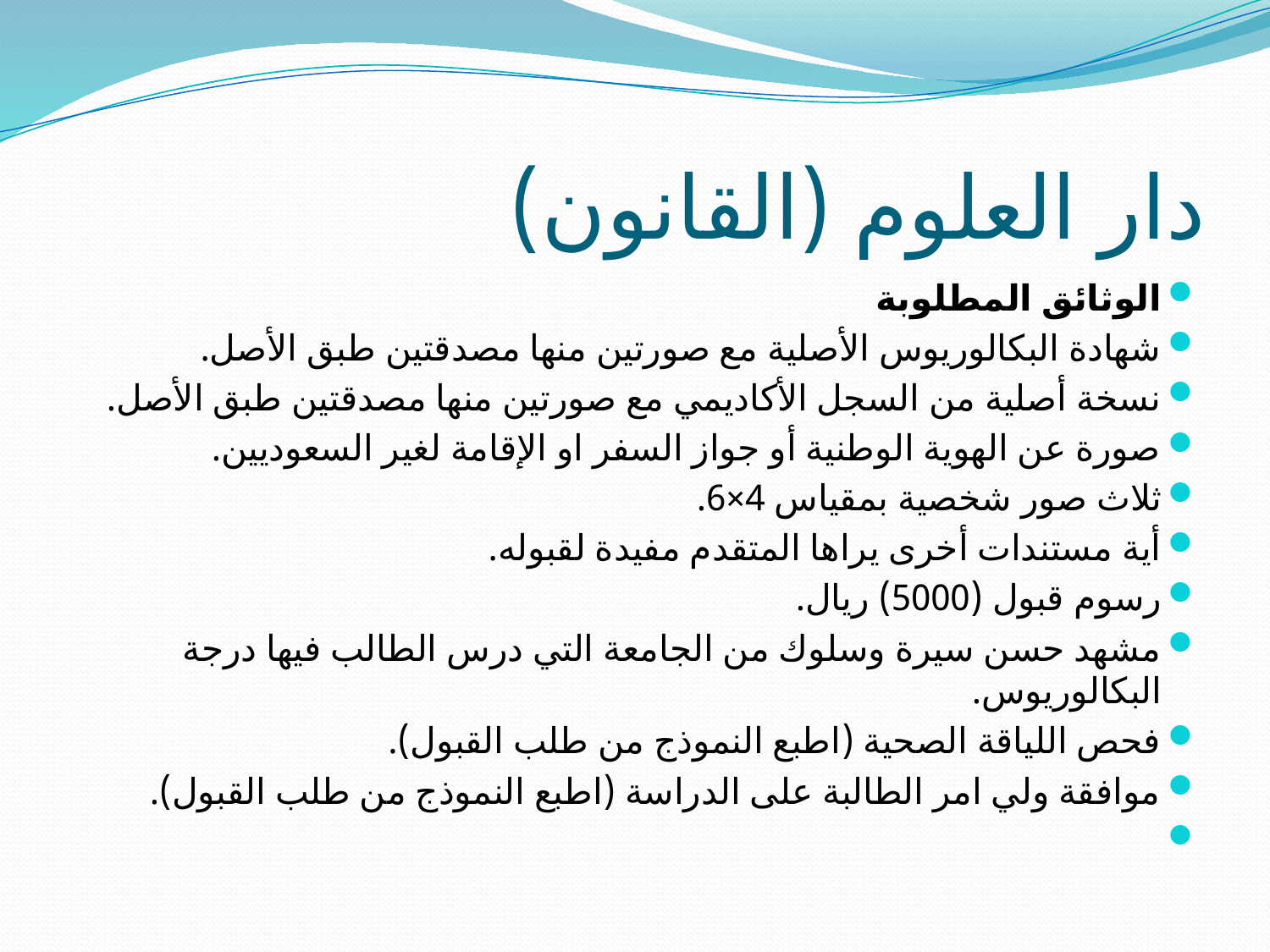

# دار العلوم (القانون)
الوثائق المطلوبة
شهادة البكالوريوس الأصلية مع صورتين منها مصدقتين طبق الأصل.
نسخة أصلية من السجل الأكاديمي مع صورتين منها مصدقتين طبق الأصل.
صورة عن الهوية الوطنية أو جواز السفر او الإقامة لغير السعوديين.
ثلاث صور شخصية بمقياس 4×6.
أية مستندات أخرى يراها المتقدم مفيدة لقبوله.
رسوم قبول (5000) ريال.
مشهد حسن سيرة وسلوك من الجامعة التي درس الطالب فيها درجة البكالوريوس.
فحص اللياقة الصحية (اطبع النموذج من طلب القبول).
موافقة ولي امر الطالبة على الدراسة (اطبع النموذج من طلب القبول).